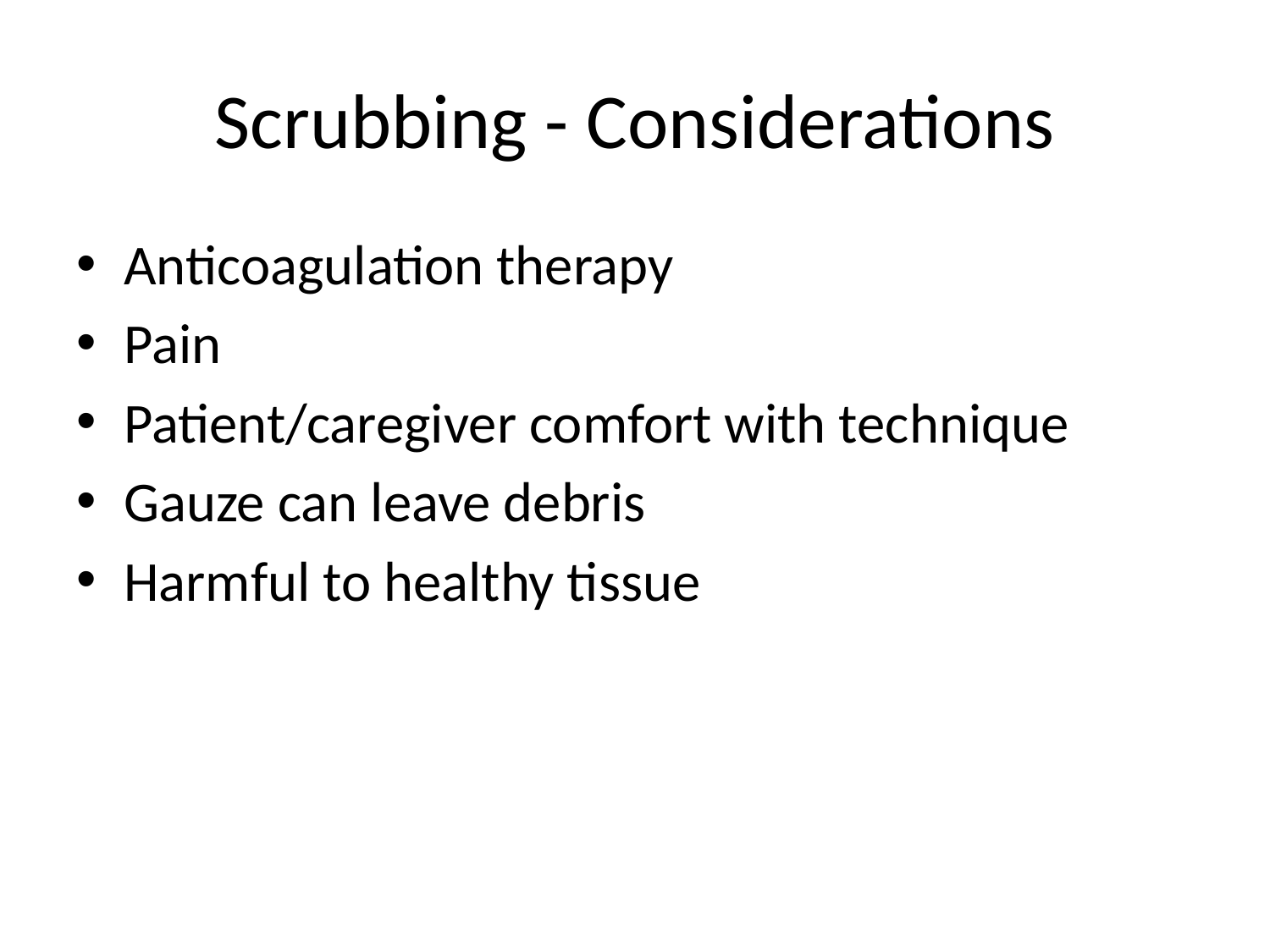

# Scrubbing - Considerations
Anticoagulation therapy
Pain
Patient/caregiver comfort with technique
Gauze can leave debris
Harmful to healthy tissue